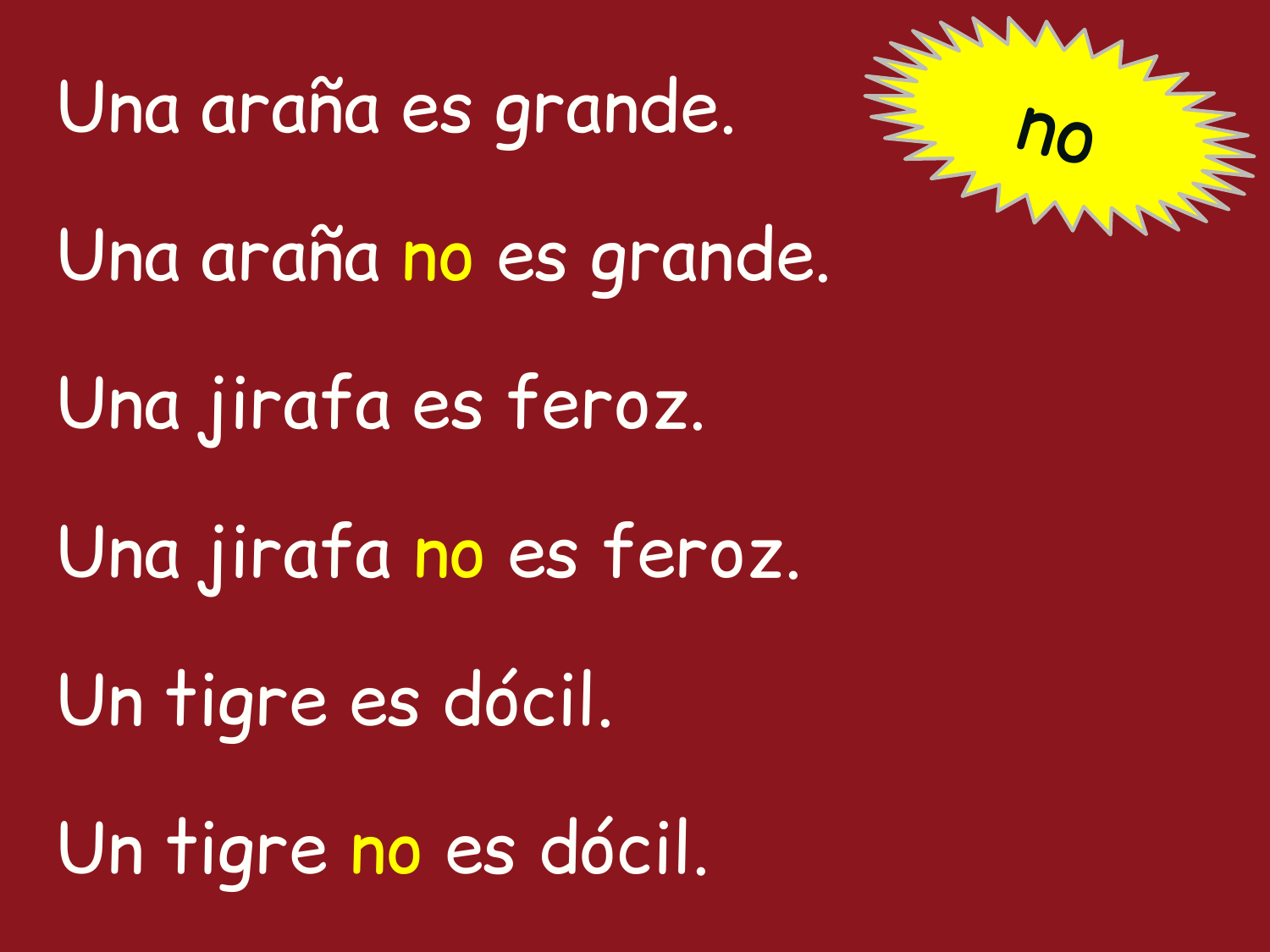

no
Una araña es grande.
Una araña no es grande.
Una jirafa es feroz.
Una jirafa no es feroz.
Un tigre es dócil.
Un tigre no es dócil.